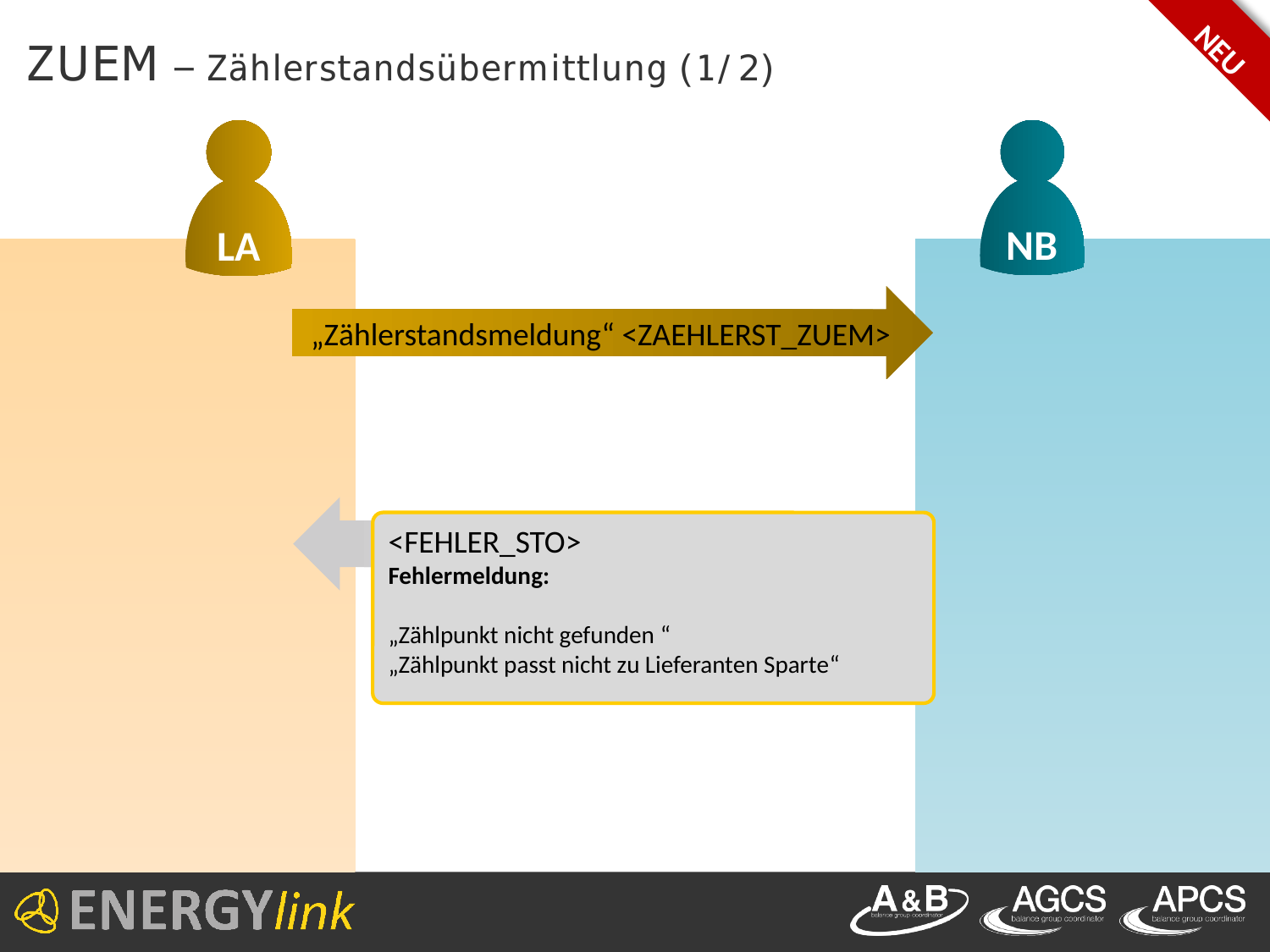

NEU
# ZUEM – Zählerstandsübermittlung (1/2)
LA
NB

„Zählerstandsmeldung“ <ZAEHLERST_ZUEM>
„Fehlermeldung“ <FEHLER_ZUEM>
<FEHLER_STO>
Fehlermeldung:

„Zählpunkt nicht gefunden “
„Zählpunkt passt nicht zu Lieferanten Sparte“